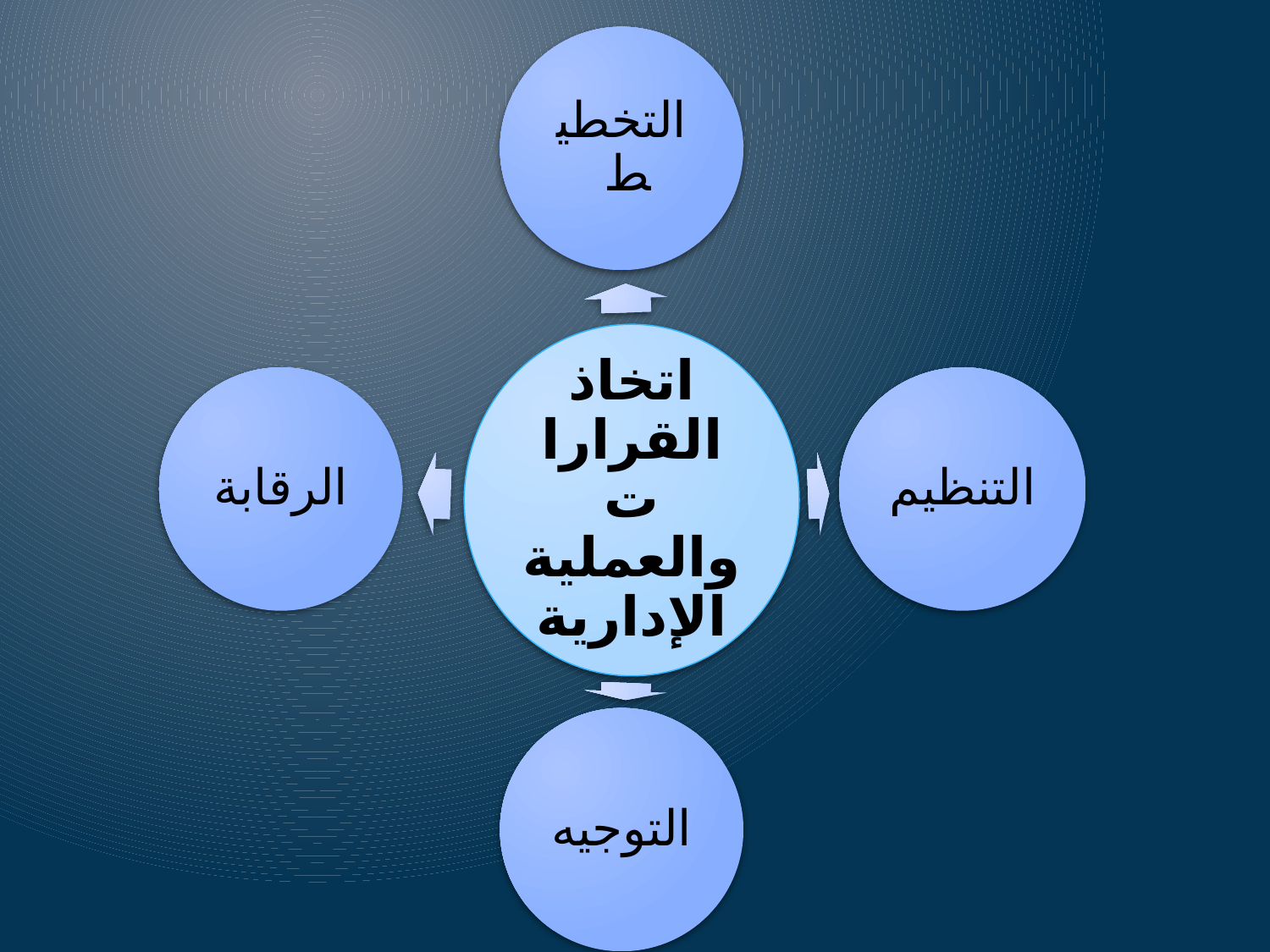

اتخاذ القرارات والعملية الإدارية

التخطيط

التنظيم

التوجيه

الرقابة
#